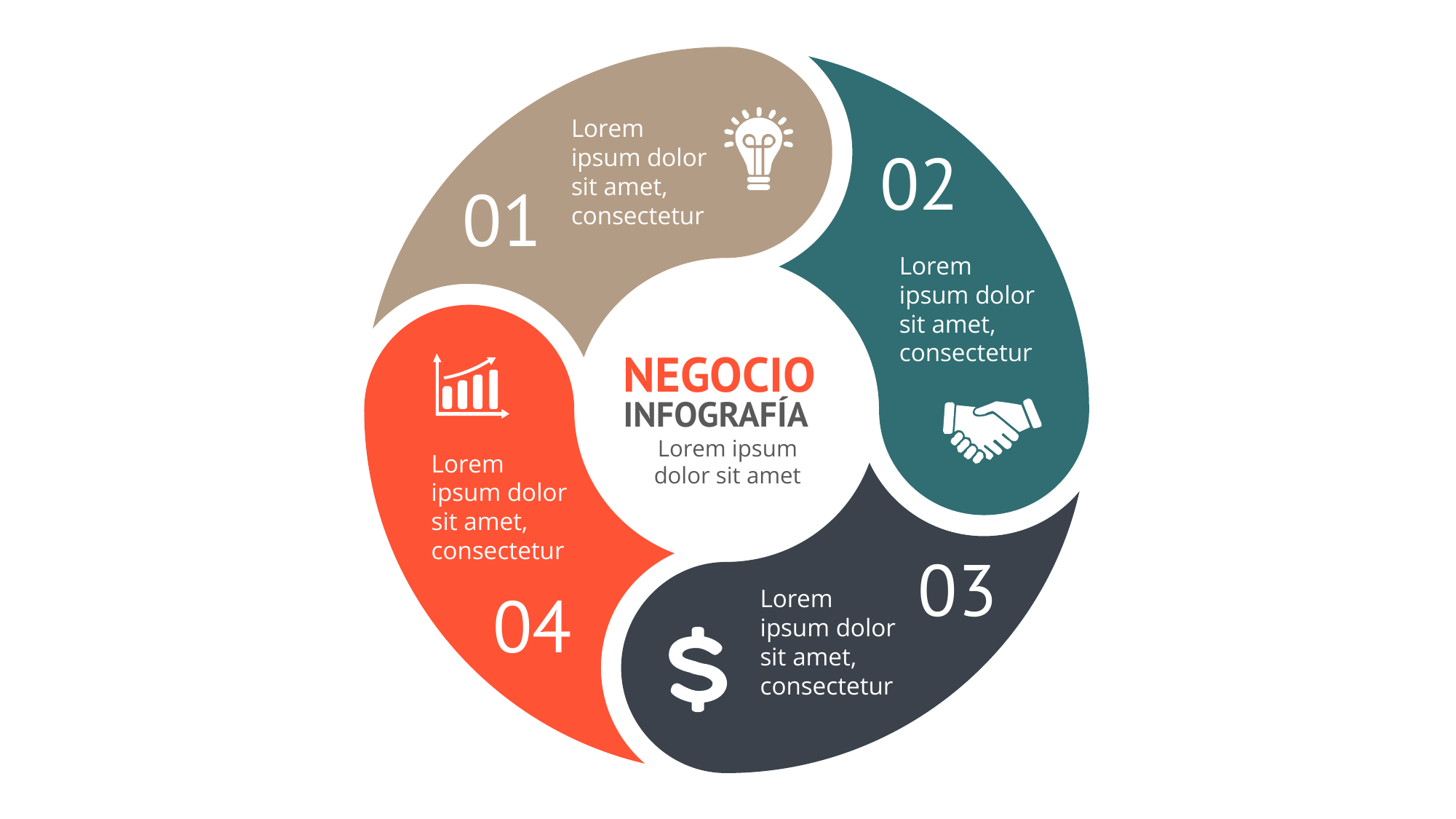

Lorem ipsum dolor sit amet, consectetur
02
01
Lorem ipsum dolor sit amet, consectetur

NEGOCIO

INFOGRAFÍA

Lorem ipsum dolor sit amet
Lorem ipsum dolor sit amet, consectetur

03
Lorem ipsum dolor sit amet, consectetur
04